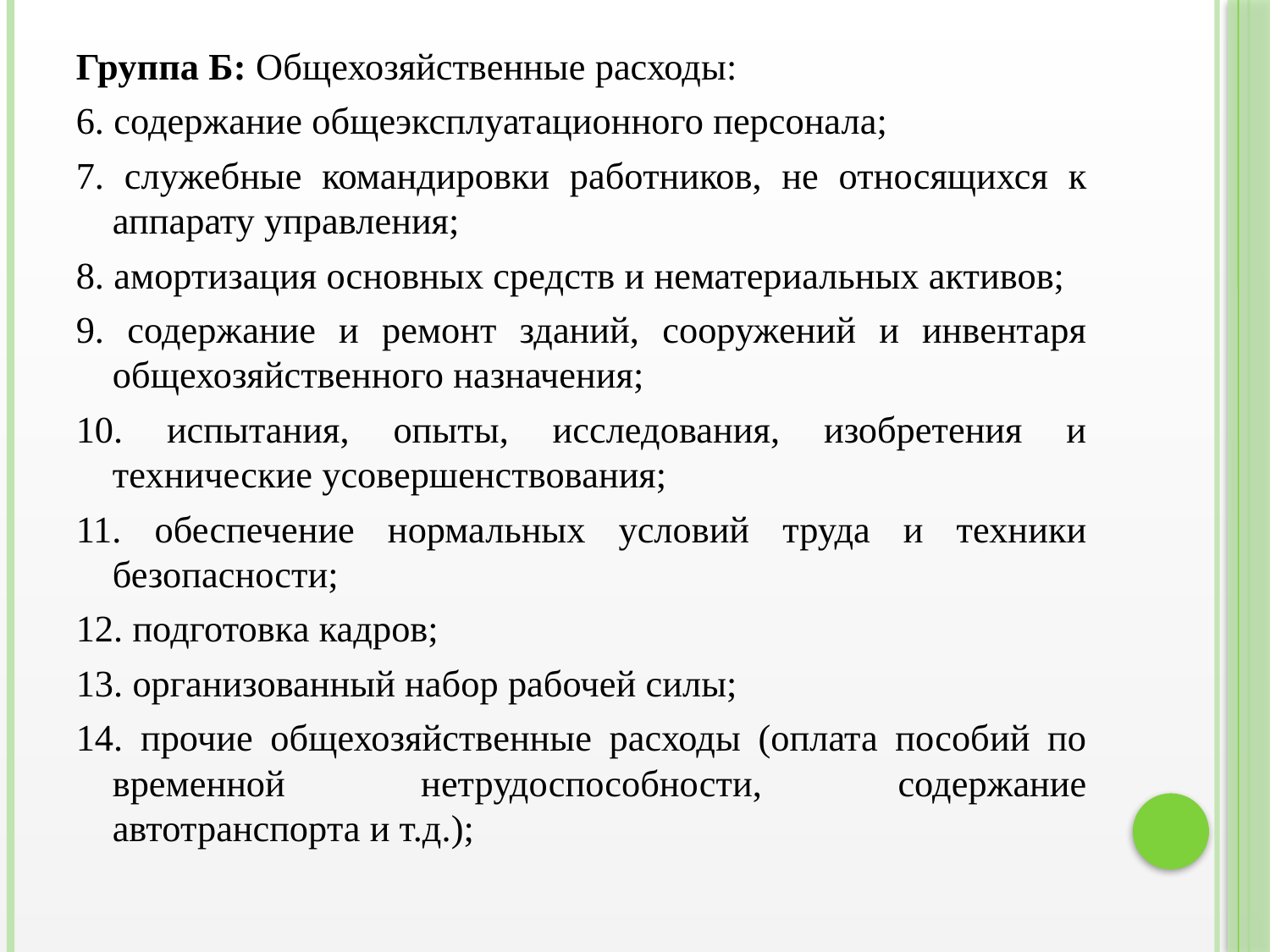

Группа Б: Общехозяйственные расходы:
6. содержание общеэксплуатационного персонала;
7. служебные командировки работников, не относящихся к аппарату управления;
8. амортизация основных средств и нематериальных активов;
9. содержание и ремонт зданий, сооружений и инвентаря общехозяйственного назначения;
10. испытания, опыты, исследования, изобретения и технические усовершенствования;
11. обеспечение нормальных условий труда и техники безопасности;
12. подготовка кадров;
13. организованный набор рабочей силы;
14. прочие общехозяйственные расходы (оплата пособий по временной нетрудоспособности, содержание автотранспорта и т.д.);